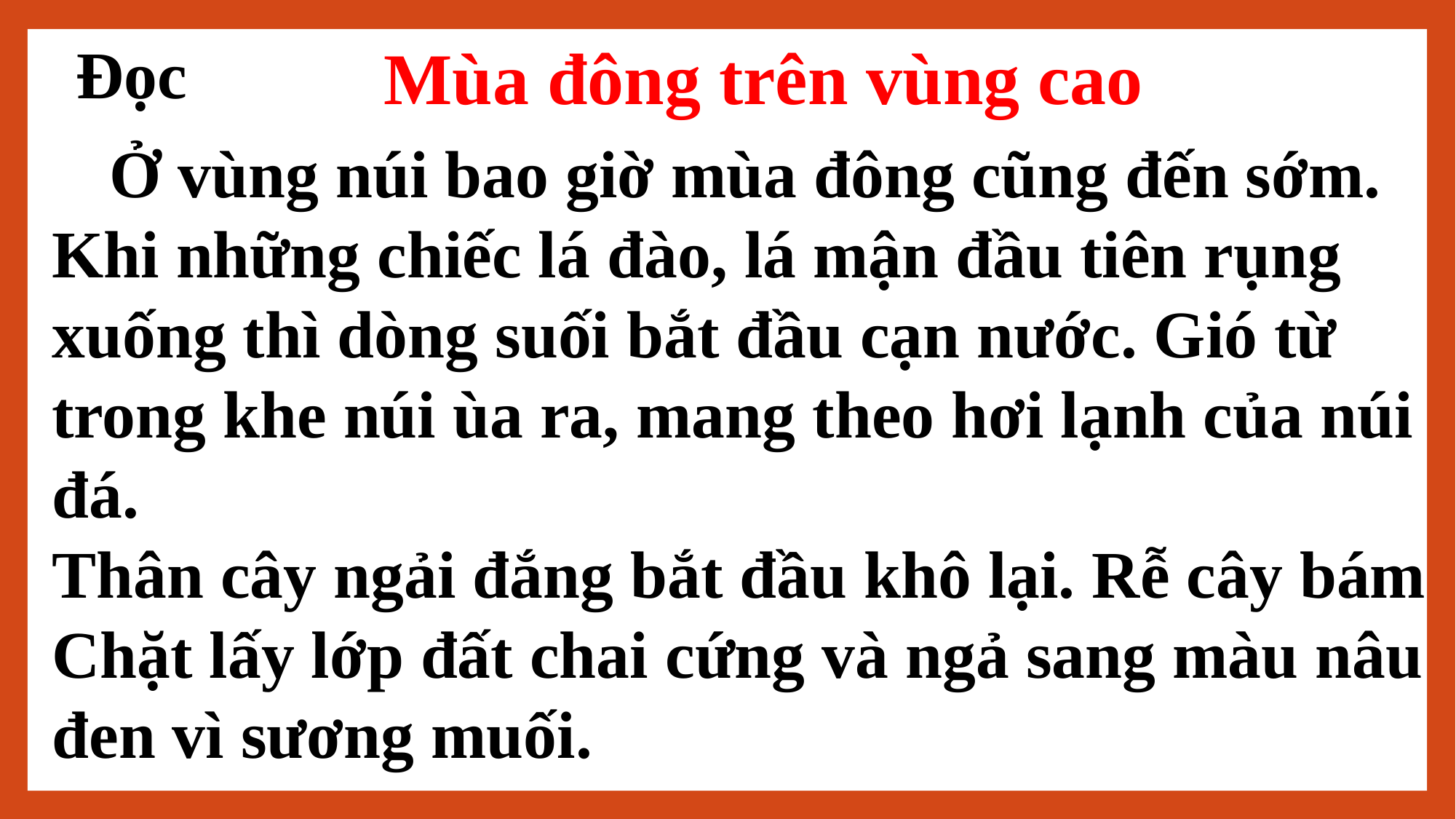

Đọc
Mùa đông trên vùng cao
Ở vùng núi bao giờ mùa đông cũng đến sớm.
Khi những chiếc lá đào, lá mận đầu tiên rụng xuống thì dòng suối bắt đầu cạn nước. Gió từ trong khe núi ùa ra, mang theo hơi lạnh của núi đá.
Thân cây ngải đắng bắt đầu khô lại. Rễ cây bám
Chặt lấy lớp đất chai cứng và ngả sang màu nâu đen vì sương muối.